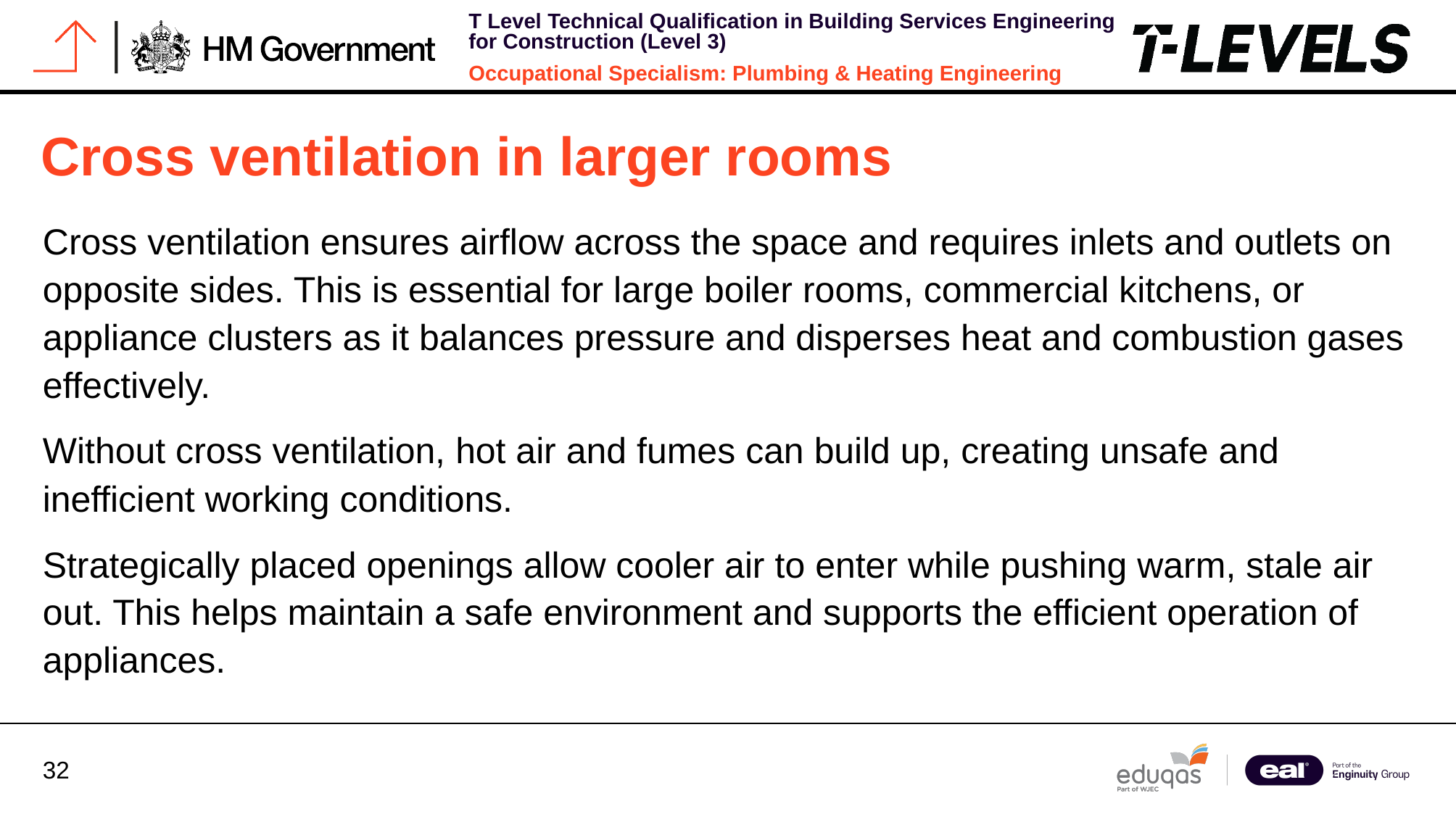

# Cross ventilation in larger rooms
Cross ventilation ensures airflow across the space and requires inlets and outlets on opposite sides. This is essential for large boiler rooms, commercial kitchens, or appliance clusters as it balances pressure and disperses heat and combustion gases effectively.
Without cross ventilation, hot air and fumes can build up, creating unsafe and inefficient working conditions.
Strategically placed openings allow cooler air to enter while pushing warm, stale air out. This helps maintain a safe environment and supports the efficient operation of appliances.